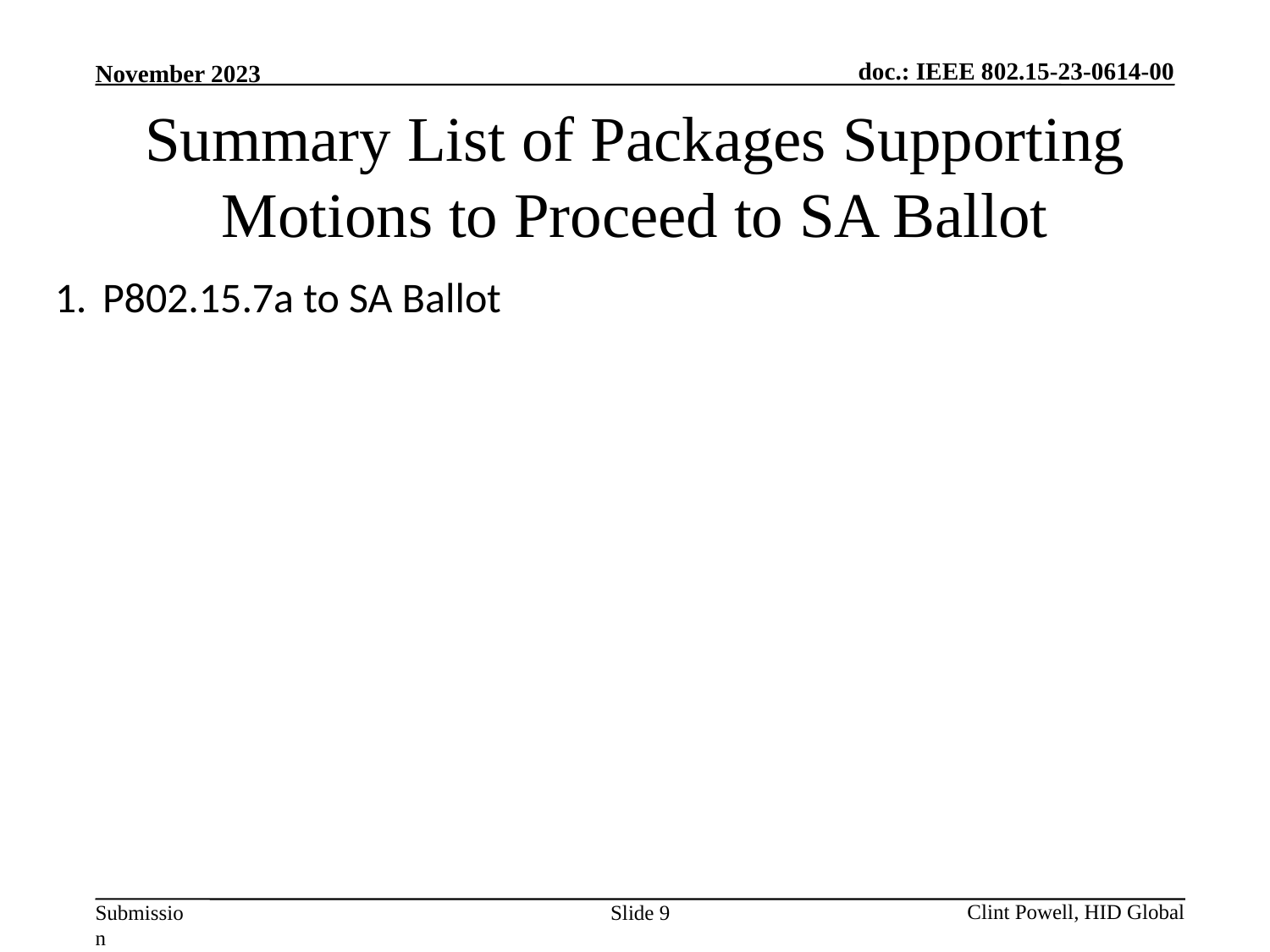

Summary List of Packages Supporting Motions to Proceed to SA Ballot
P802.15.7a to SA Ballot
Slide 9